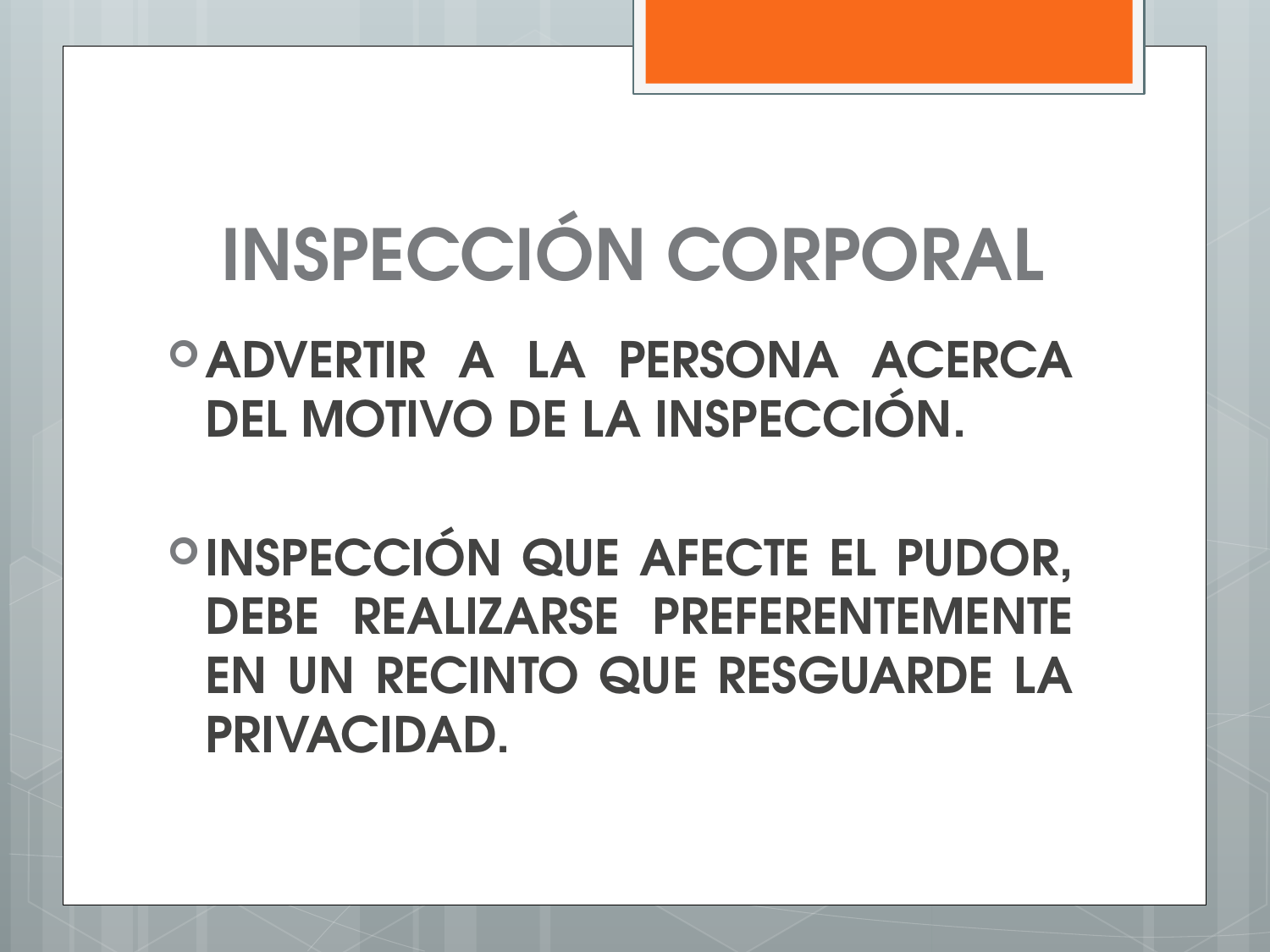

# INSPECCIÓN CORPORAL
ADVERTIR A LA PERSONA ACERCA DEL MOTIVO DE LA INSPECCIÓN.

INSPECCIÓN QUE AFECTE EL PUDOR, DEBE REALIZARSE PREFERENTEMENTE EN UN RECINTO QUE RESGUARDE LA PRIVACIDAD.